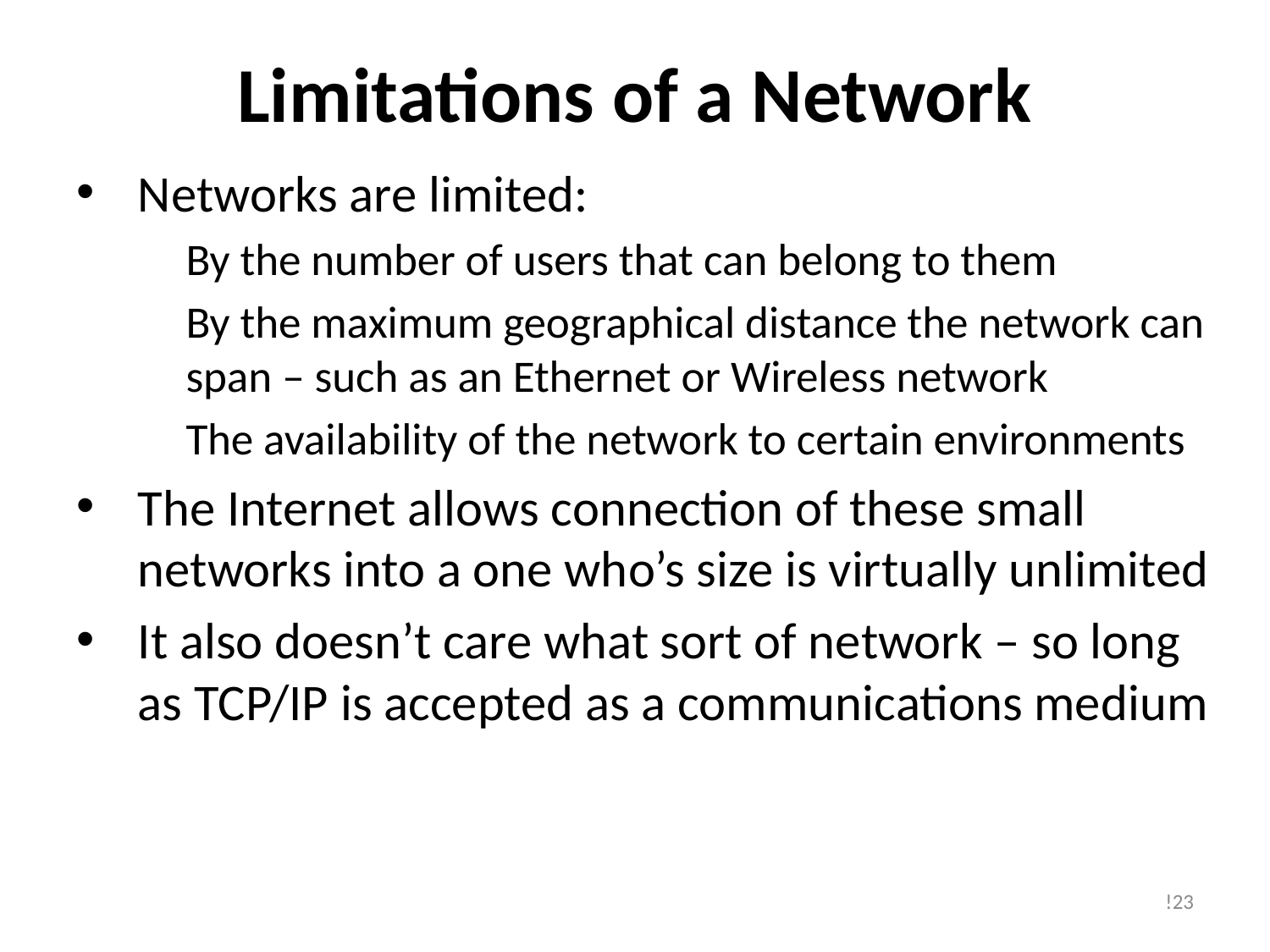

# Limitations of a Network
Networks are limited:
By the number of users that can belong to them
By the maximum geographical distance the network can span – such as an Ethernet or Wireless network
The availability of the network to certain environments
The Internet allows connection of these small networks into a one who’s size is virtually unlimited
It also doesn’t care what sort of network – so long as TCP/IP is accepted as a communications medium
!23